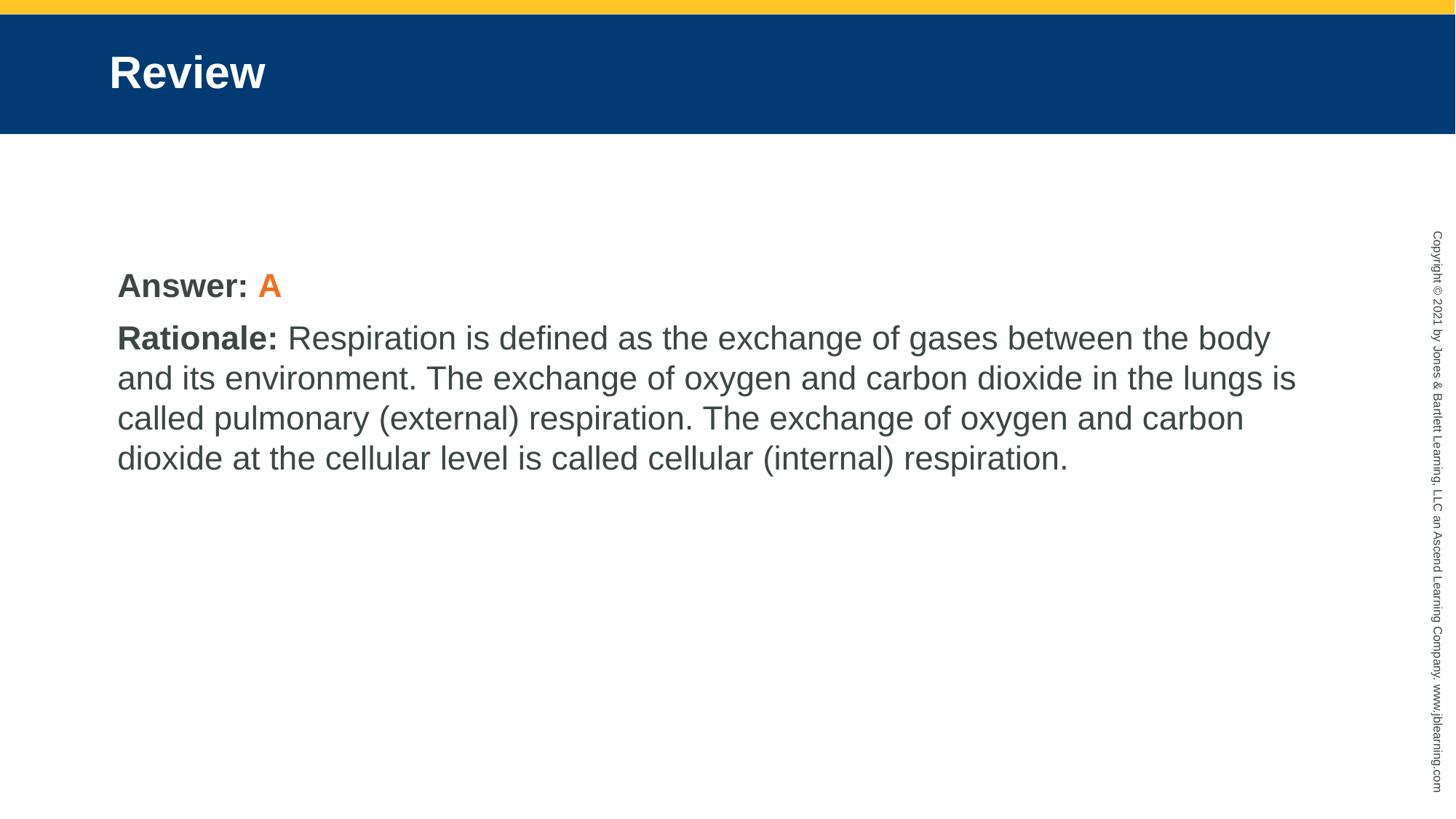

# Review
Answer: A
Rationale: Respiration is defined as the exchange of gases between the body and its environment. The exchange of oxygen and carbon dioxide in the lungs is called pulmonary (external) respiration. The exchange of oxygen and carbon dioxide at the cellular level is called cellular (internal) respiration.